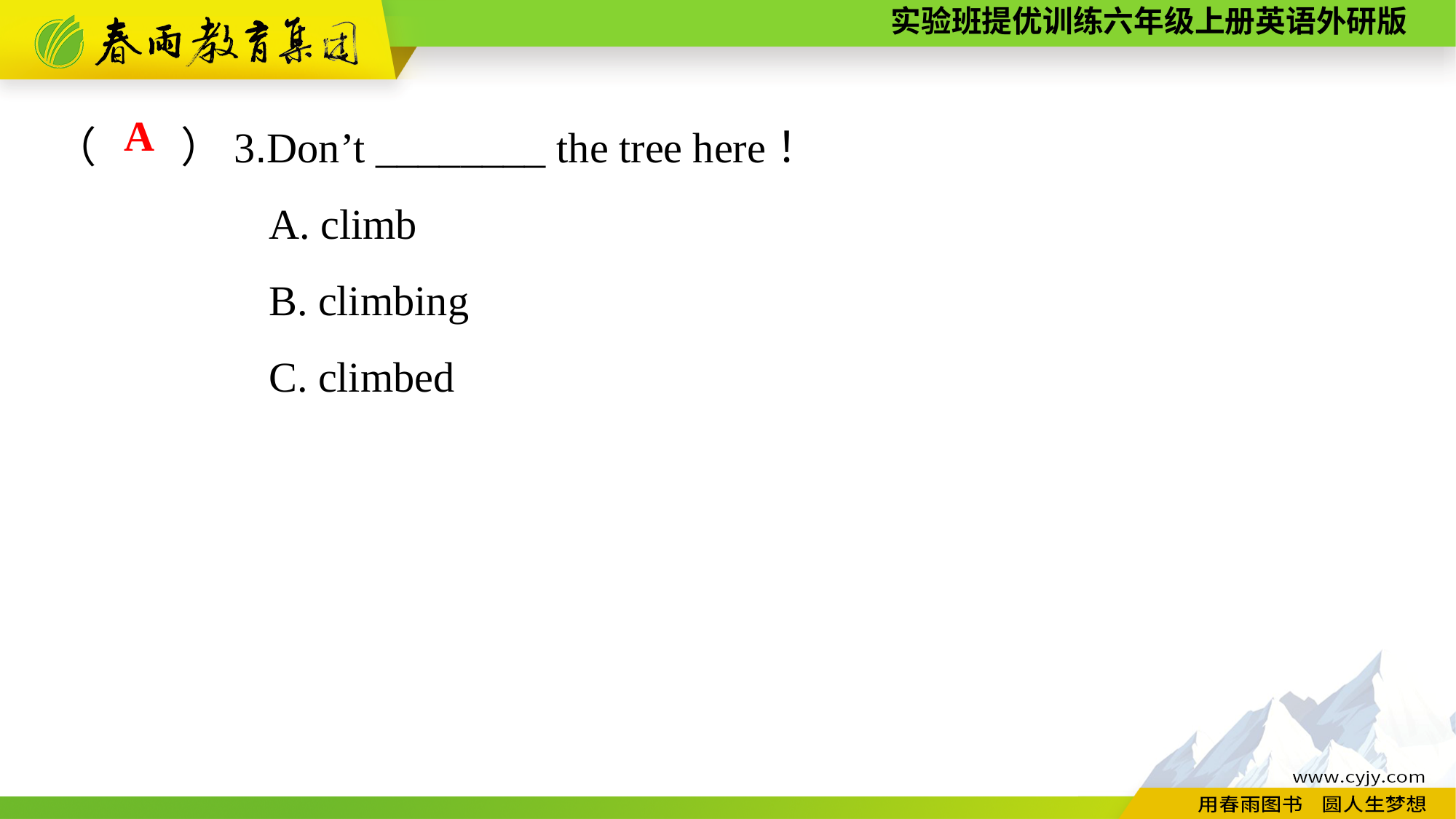

（　　）3.Don’t ________ the tree here！
A. climb
B. climbing
C. climbed
A